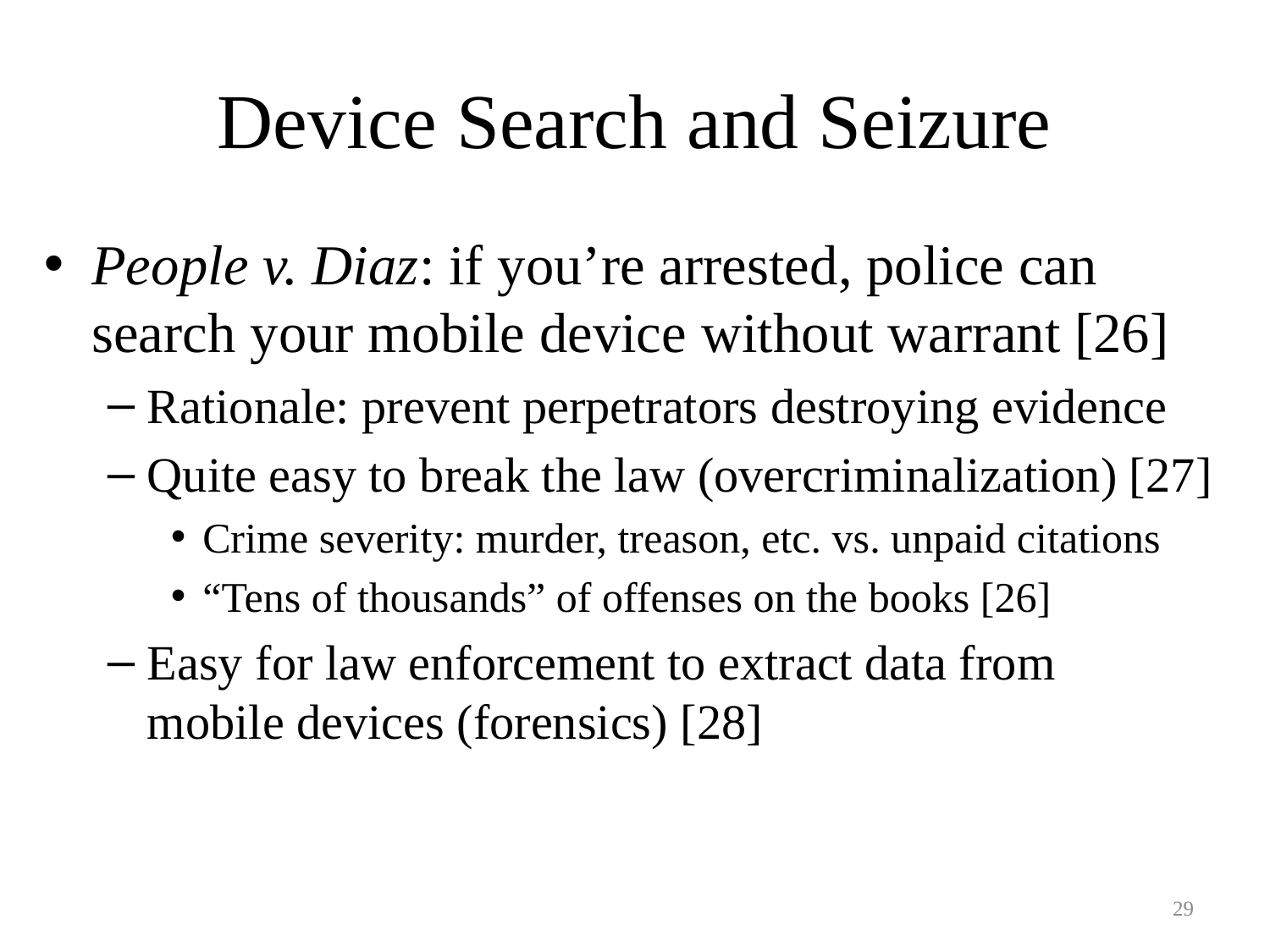

# Device Search and Seizure
People v. Diaz: if you’re arrested, police can search your mobile device without warrant [26]
Rationale: prevent perpetrators destroying evidence
Quite easy to break the law (overcriminalization) [27]
Crime severity: murder, treason, etc. vs. unpaid citations
“Tens of thousands” of offenses on the books [26]
Easy for law enforcement to extract data from
mobile devices (forensics) [28]
29